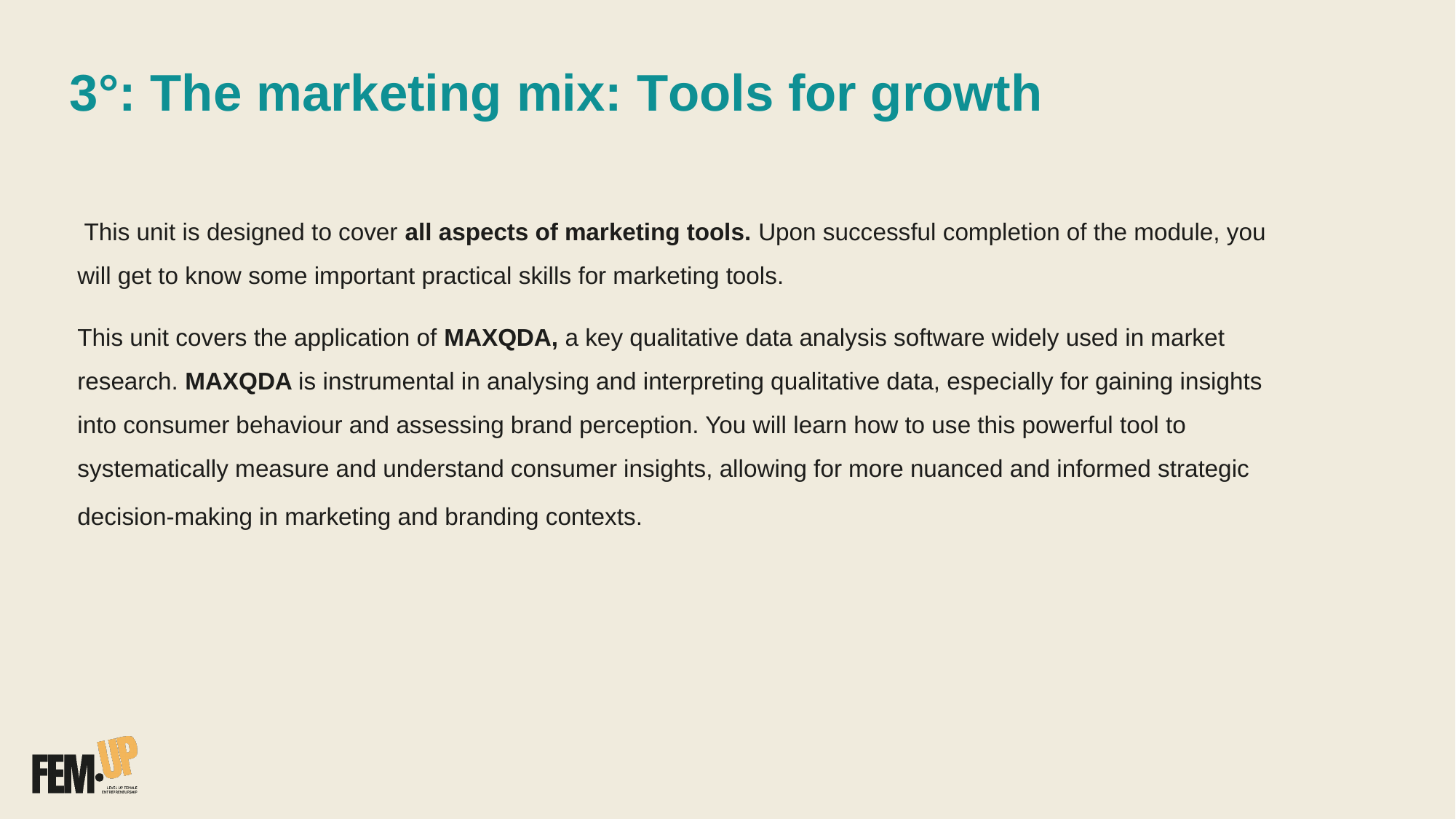

# 3°: The marketing mix: Tools for growth​

 This unit is designed to cover all aspects of marketing tools. Upon successful completion of the module, you will get to know some important practical skills for marketing tools.
This unit covers the application of MAXQDA, a key qualitative data analysis software widely used in market research. MAXQDA is instrumental in analysing and interpreting qualitative data, especially for gaining insights into consumer behaviour and assessing brand perception. You will learn how to use this powerful tool to systematically measure and understand consumer insights, allowing for more nuanced and informed strategic decision-making in marketing and branding contexts.​